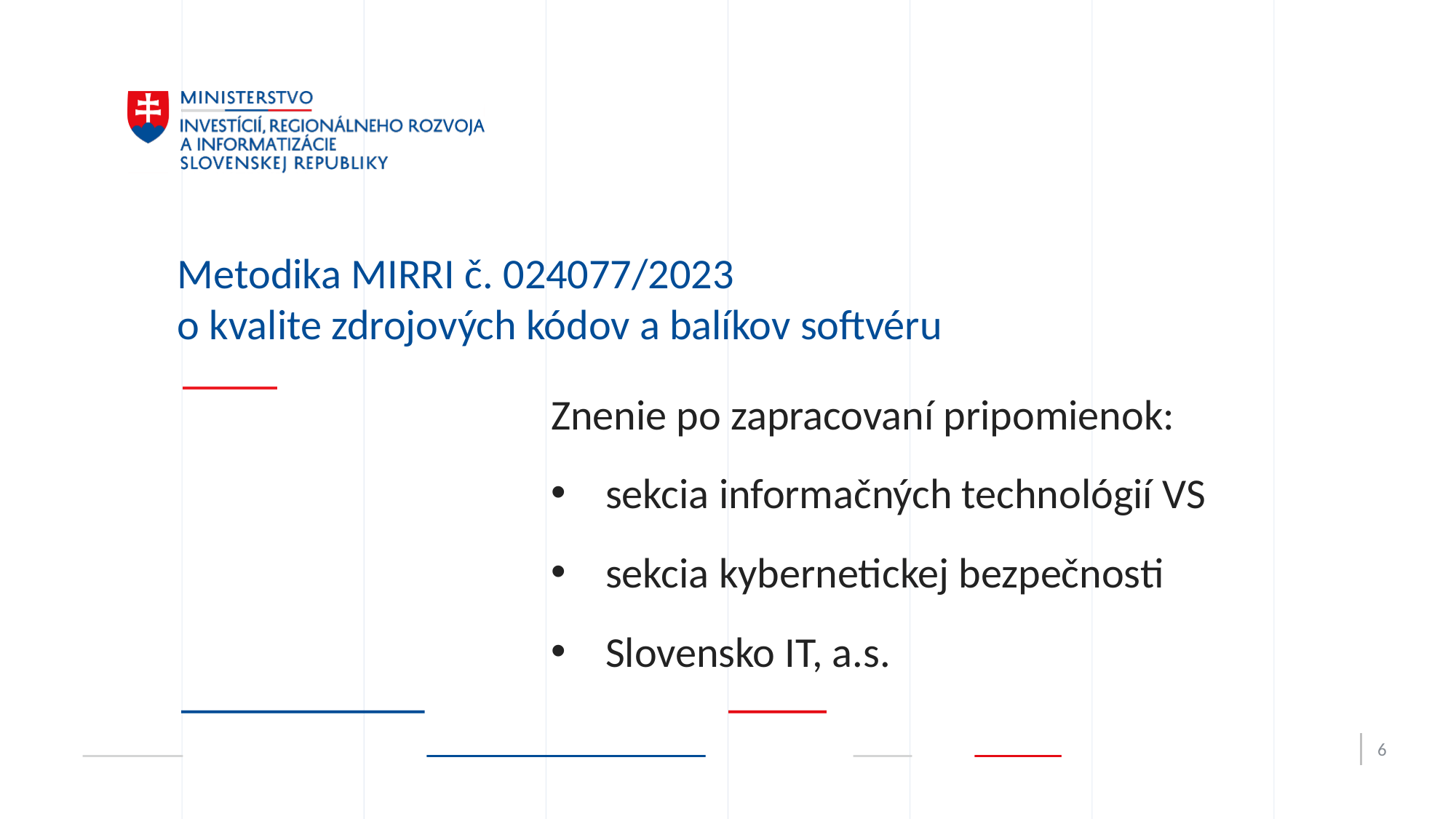

Metodika MIRRI č. 024077/2023
o kvalite zdrojových kódov a balíkov softvéru
Znenie po zapracovaní pripomienok:
sekcia informačných technológií VS
sekcia kybernetickej bezpečnosti
Slovensko IT, a.s.